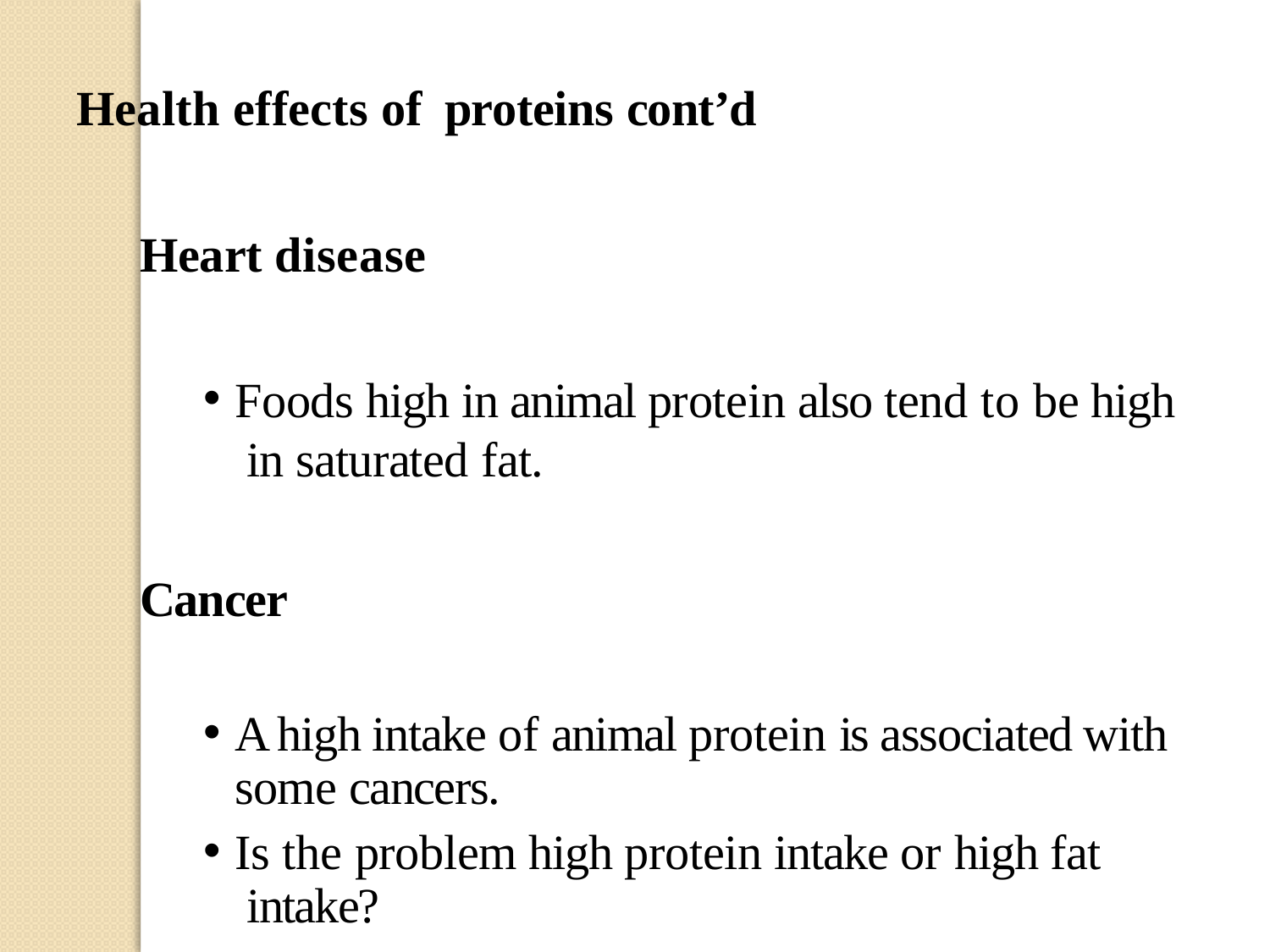

Health effects of	proteins cont’d

Heart disease

Foods high in animal protein also tend to be high  in saturated fat.

Cancer

A high intake of animal protein is associated with  some cancers.
Is the problem high protein intake or high fat  intake?